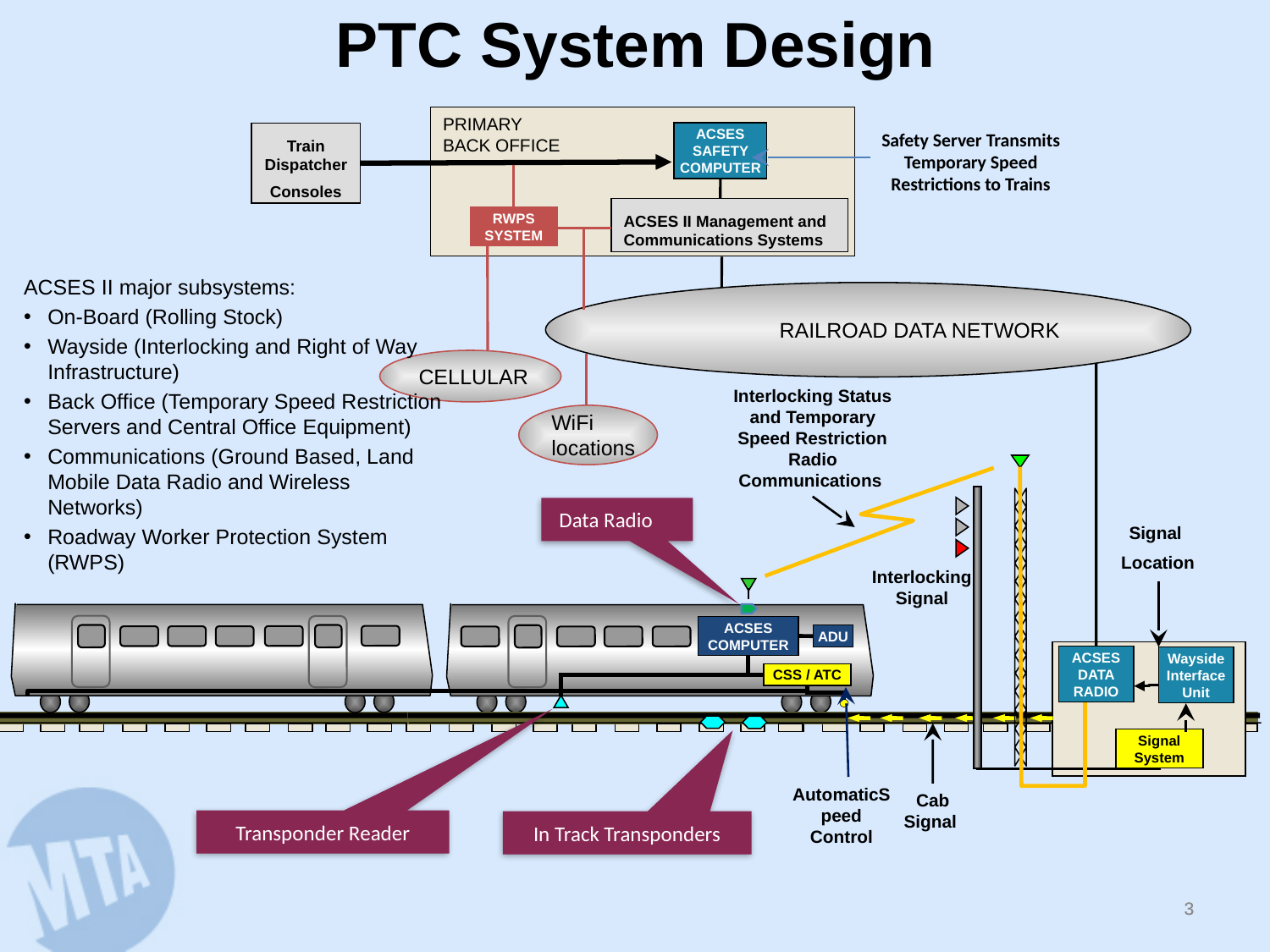

# PTC System Design
PRIMARY
BACK OFFICE
Safety Server Transmits Temporary Speed Restrictions to Trains
ACSES SAFETY COMPUTER
Train Dispatcher
Consoles
ACSES II Management and Communications Systems
RWPS SYSTEM
ACSES II major subsystems:
On-Board (Rolling Stock)
Wayside (Interlocking and Right of Way Infrastructure)
Back Office (Temporary Speed Restriction Servers and Central Office Equipment)
Communications (Ground Based, Land Mobile Data Radio and Wireless Networks)
Roadway Worker Protection System (RWPS)
	RAILROAD DATA NETWORK
CELLULAR
Interlocking Status and Temporary Speed Restriction Radio Communications
WiFi
locations

Data Radio

Signal
Location

Interlocking Signal

ACSES COMPUTER

ADU

ACSES DATA RADIO
Wayside Interface Unit
CSS / ATC

Signal System
AutomaticSpeed Control
Cab Signal
Transponder Reader
In Track Transponders
3
3